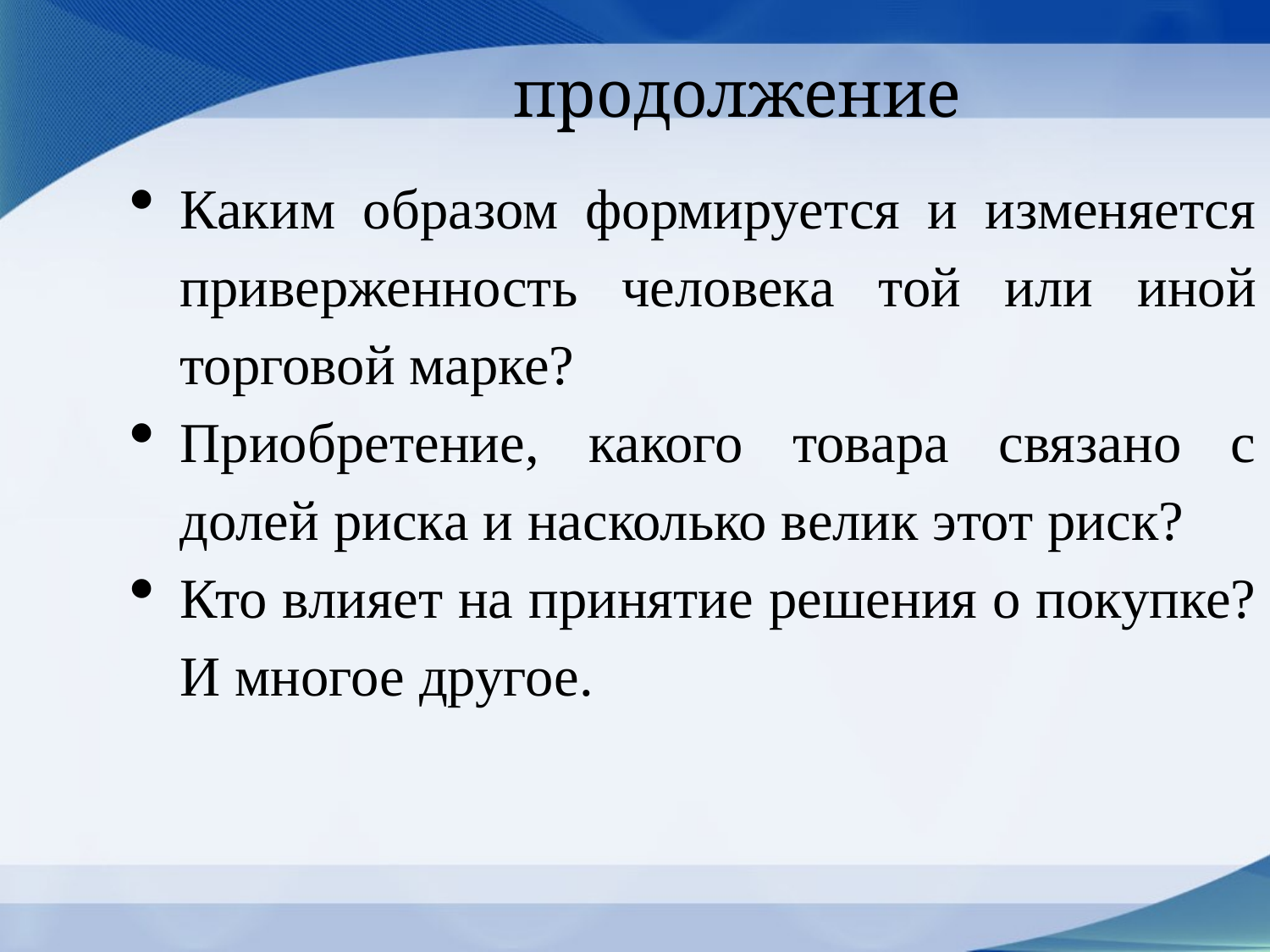

# продолжение
Каким образом формируется и изменяется приверженность человека той или иной торговой марке?
Приобретение, какого товара связано с долей риска и насколько велик этот риск?
Кто влияет на принятие решения о покупке? И многое другое.